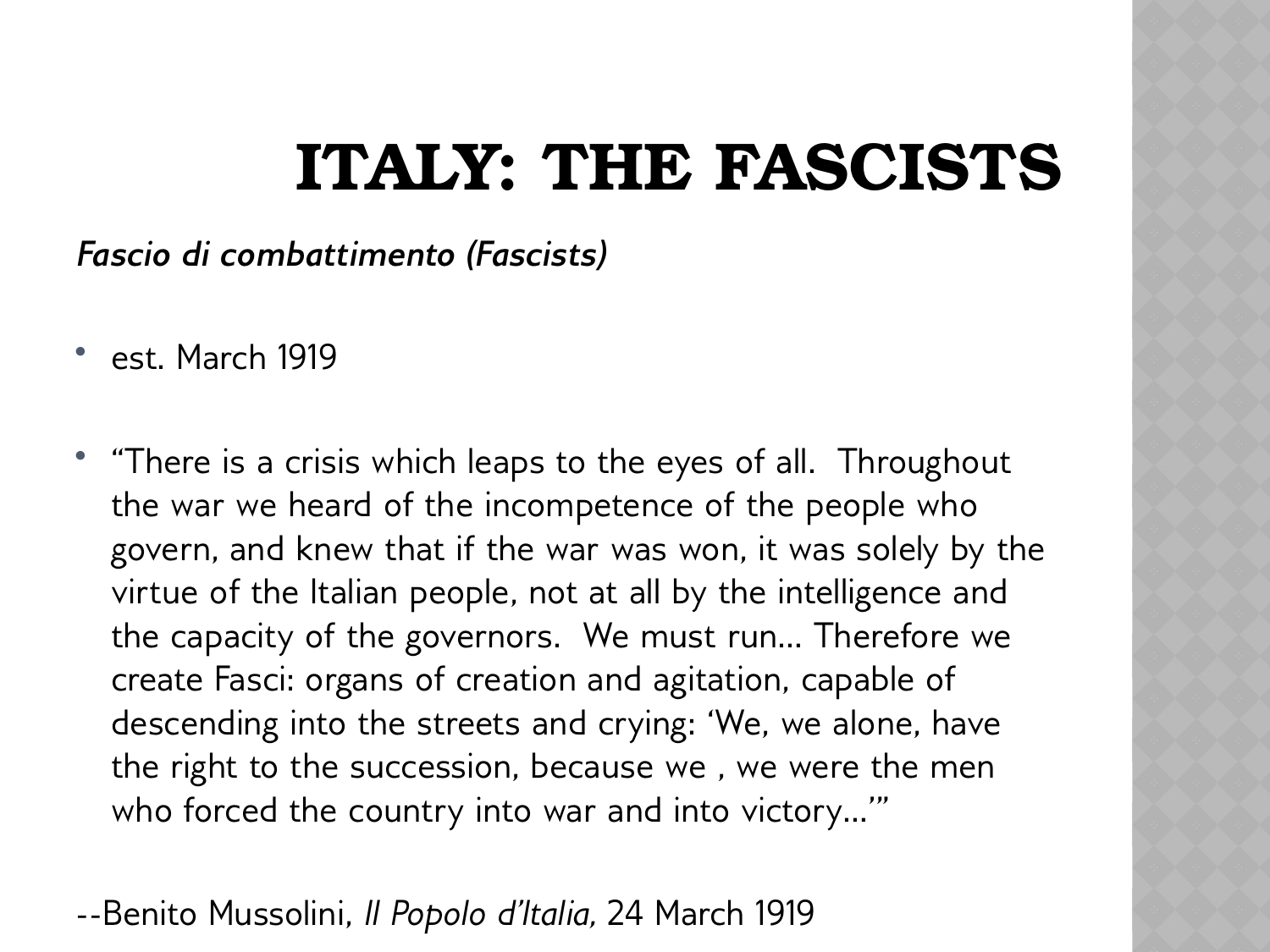

# Italy: the fascists
Fascio di combattimento (Fascists)

est. March 1919

“There is a crisis which leaps to the eyes of all.  Throughout the war we heard of the incompetence of the people who govern, and knew that if the war was won, it was solely by the virtue of the Italian people, not at all by the intelligence and the capacity of the governors.  We must run… Therefore we create Fasci: organs of creation and agitation, capable of descending into the streets and crying: ‘We, we alone, have the right to the succession, because we , we were the men who forced the country into war and into victory…’”

--Benito Mussolini, Il Popolo d’Italia, 24 March 1919